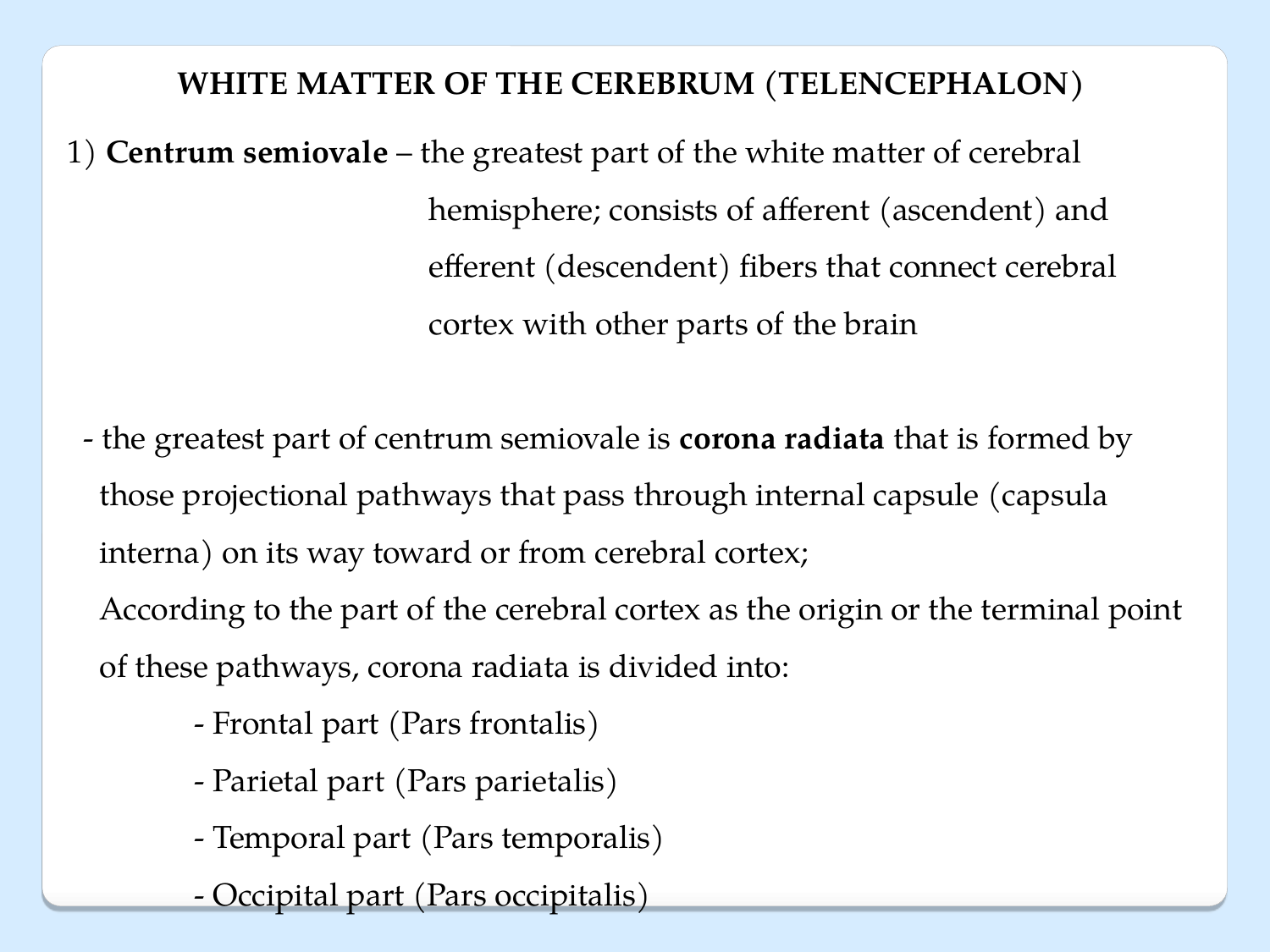

WHITE MATTER OF THE CEREBRUM (TELENCEPHALON)
1) Centrum semiovale – the greatest part of the white matter of cerebral
                                             hemisphere; consists of afferent (ascendent) and
                                             efferent (descendent) fibers that connect cerebral
                                             cortex with other parts of the brain
  - the greatest part of centrum semiovale is corona radiata that is formed by
    those projectional pathways that pass through internal capsule (capsula
    interna) on its way toward or from cerebral cortex;
    According to the part of the cerebral cortex as the origin or the terminal point
    of these pathways, corona radiata is divided into:
	- Frontal part (Pars frontalis)
	- Parietal part (Pars parietalis)
	- Temporal part (Pars temporalis)
	- Occipital part (Pars occipitalis)